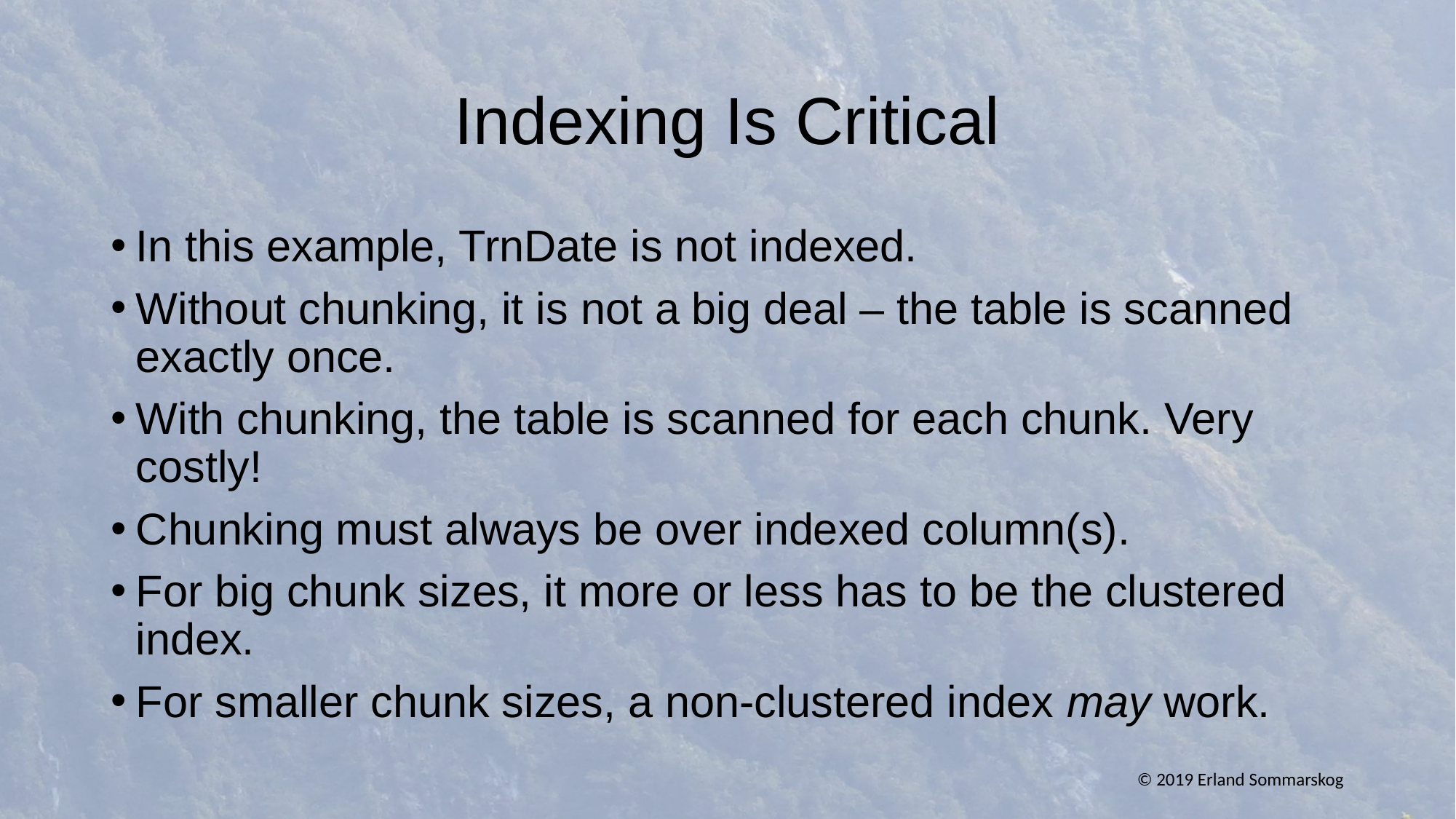

# Indexing Is Critical
In this example, TrnDate is not indexed.
Without chunking, it is not a big deal – the table is scanned exactly once.
With chunking, the table is scanned for each chunk. Very costly!
Chunking must always be over indexed column(s).
For big chunk sizes, it more or less has to be the clustered index.
For smaller chunk sizes, a non-clustered index may work.
© 2019 Erland Sommarskog